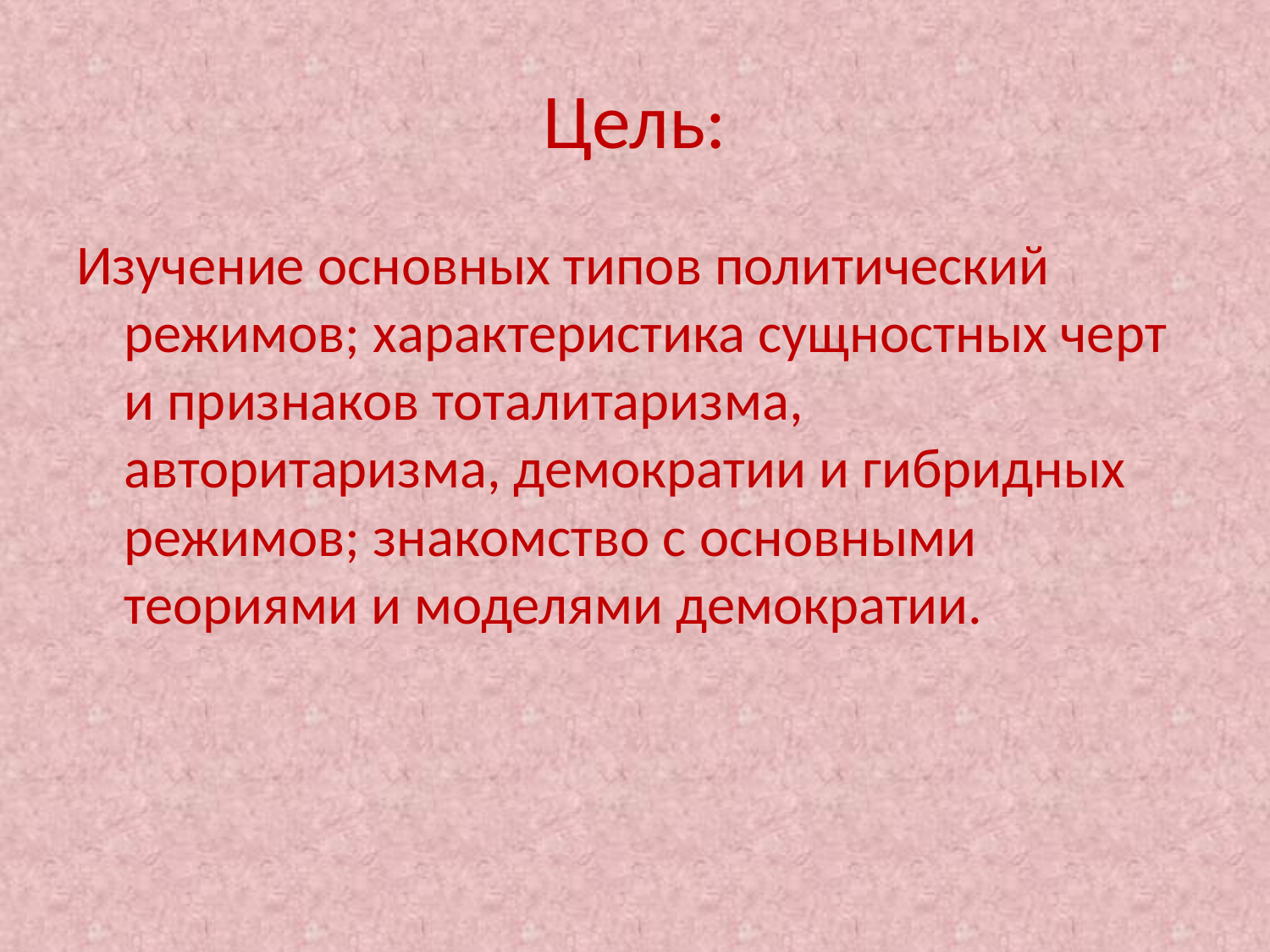

# Цель:
Изучение основных типов политический режимов; характеристика сущностных черт и признаков тоталитаризма, авторитаризма, демократии и гибридных режимов; знакомство с основными теориями и моделями демократии.